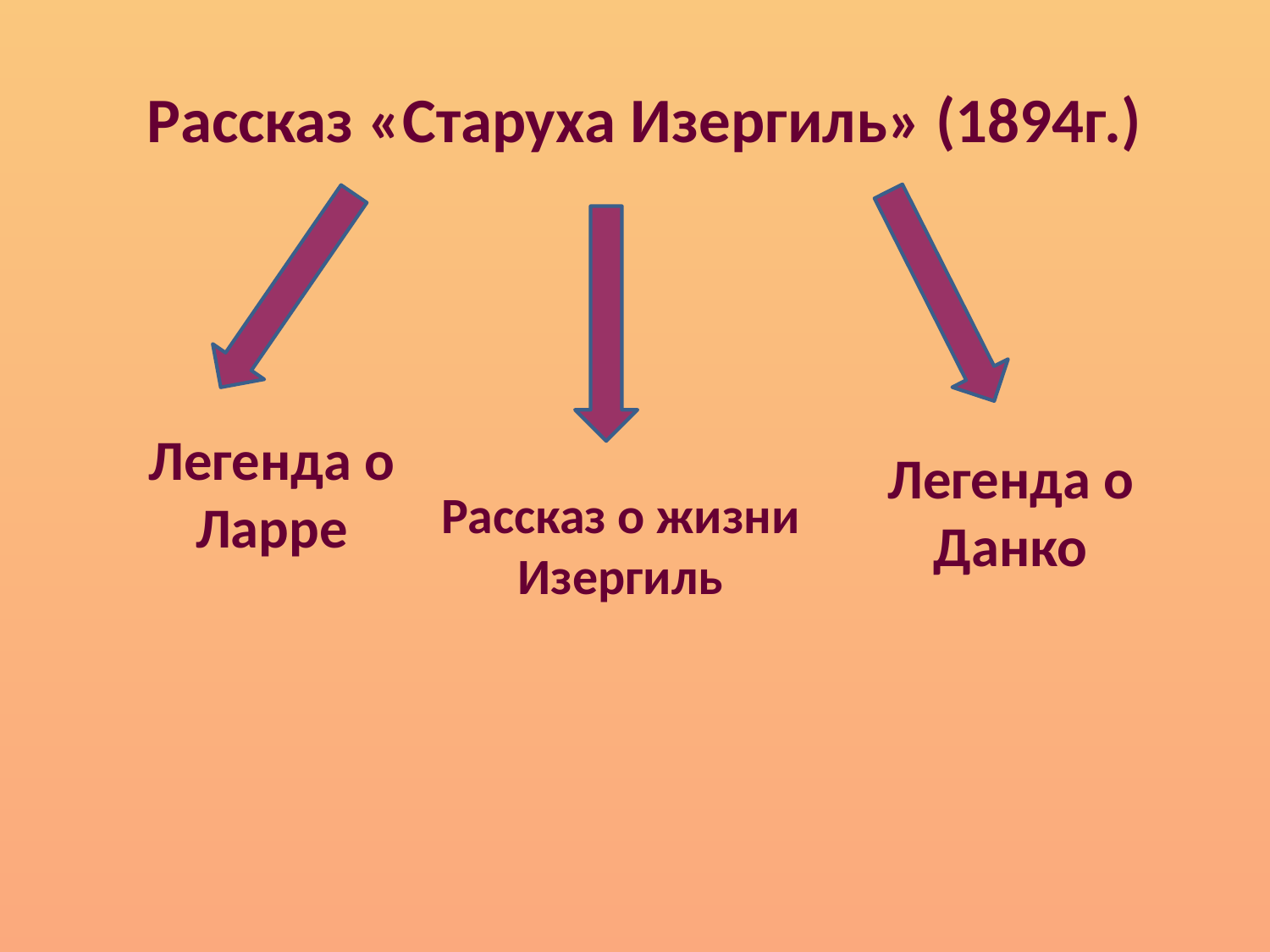

# Рассказ «Старуха Изергиль» (1894г.)

Легенда о Ларре
Легенда о Данко
Рассказ о жизни Изергиль